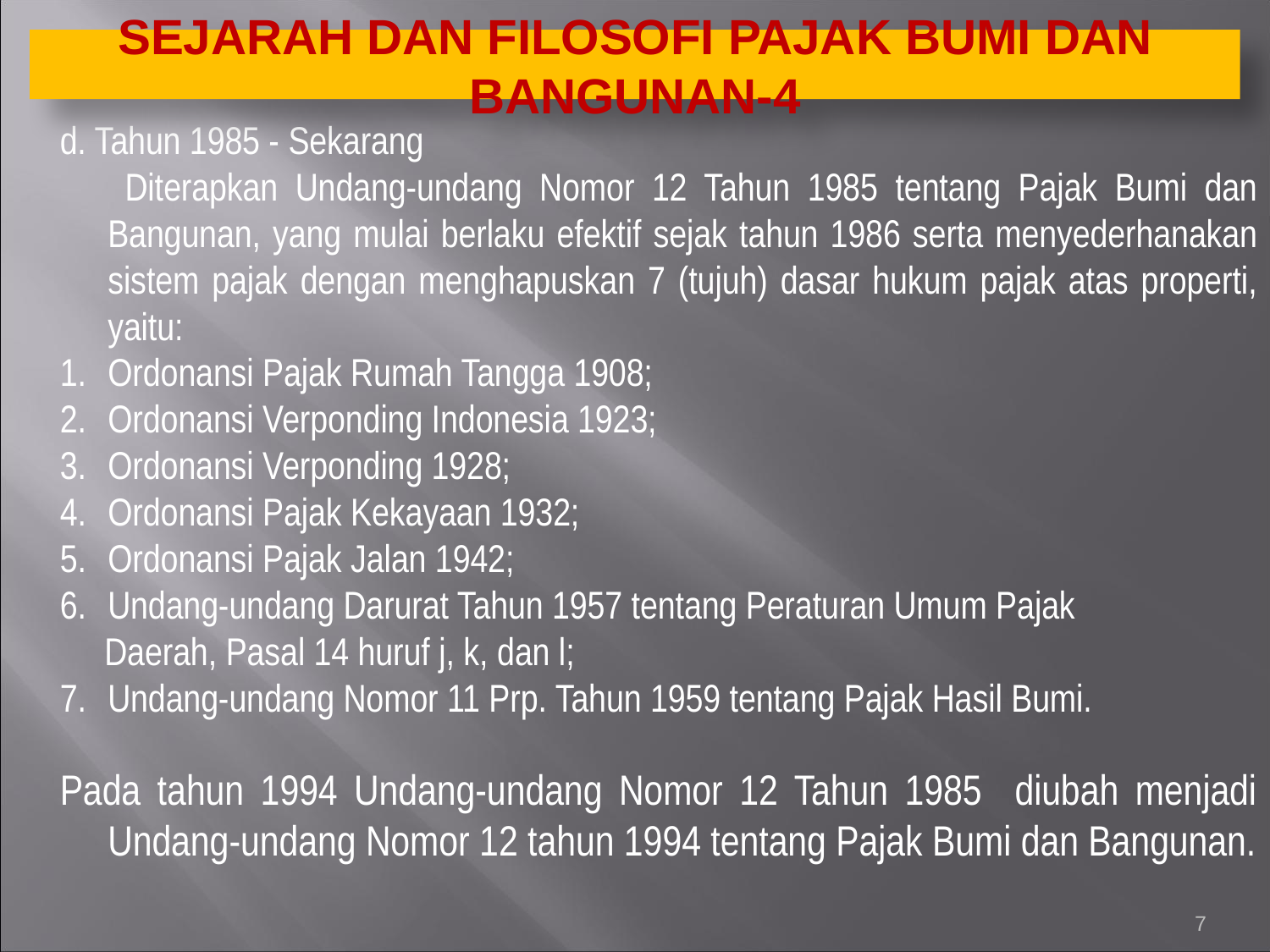

SEJARAH DAN FILOSOFI PAJAK BUMI DAN BANGUNAN-4
d. Tahun 1985 - Sekarang
  	Diterapkan Undang-undang Nomor 12 Tahun 1985 tentang Pajak Bumi dan Bangunan, yang mulai berlaku efektif sejak tahun 1986 serta menyederhanakan sistem pajak dengan menghapuskan 7 (tujuh) dasar hukum pajak atas properti, yaitu:
Ordonansi Pajak Rumah Tangga 1908;
Ordonansi Verponding Indonesia 1923;
Ordonansi Verponding 1928;
Ordonansi Pajak Kekayaan 1932;
Ordonansi Pajak Jalan 1942;
Undang-undang Darurat Tahun 1957 tentang Peraturan Umum Pajak
     Daerah, Pasal 14 huruf j, k, dan l;
Undang-undang Nomor 11 Prp. Tahun 1959 tentang Pajak Hasil Bumi.

Pada tahun 1994 Undang-undang Nomor 12 Tahun 1985  diubah menjadi Undang-undang Nomor 12 tahun 1994 tentang Pajak Bumi dan Bangunan.
7